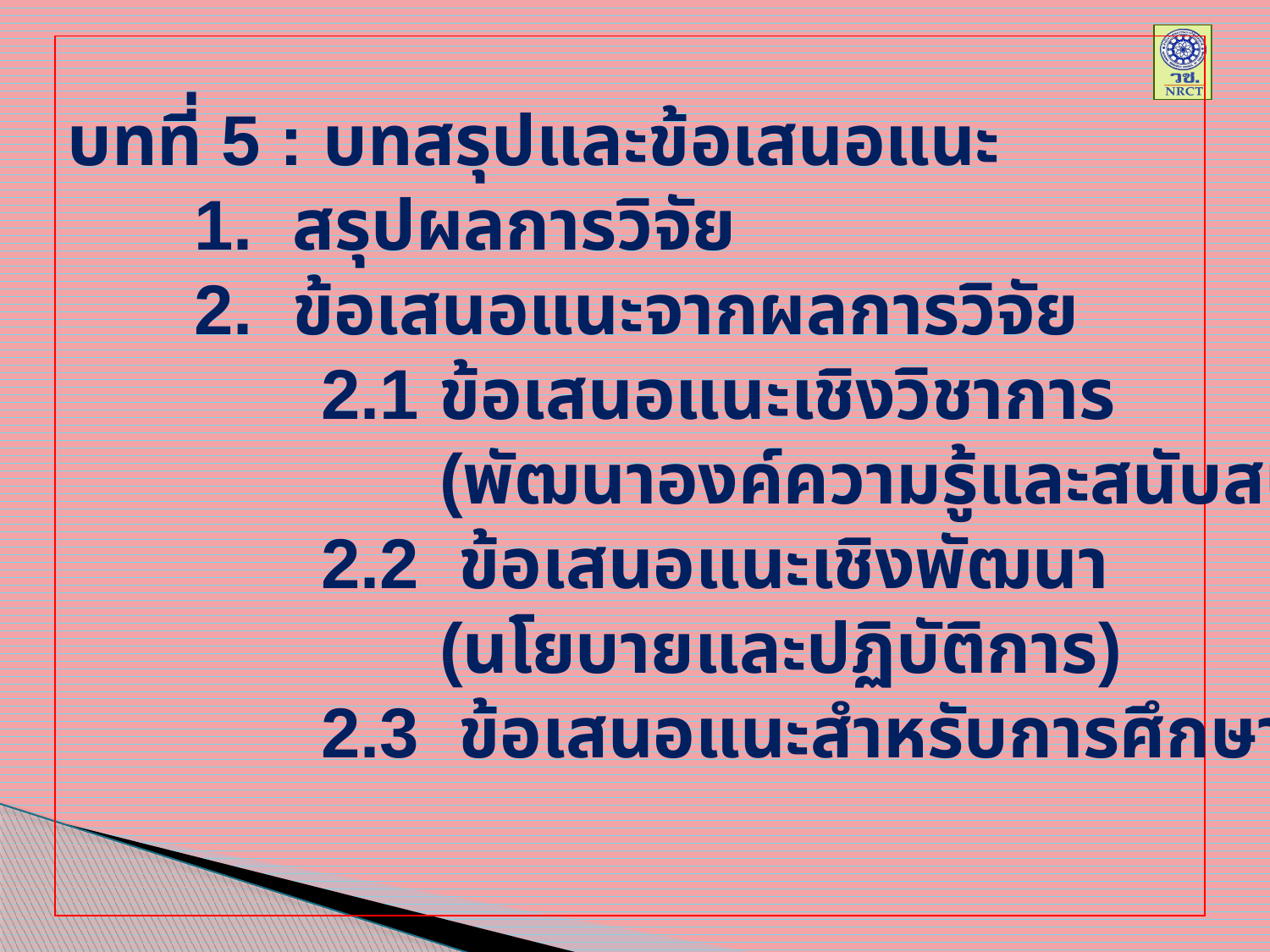

บทที่ 5 : บทสรุปและข้อเสนอแนะ				100
	1.  สรุปผลการวิจัย					100
	2.  ข้อเสนอแนะจากผลการวิจัย			107
		2.1 ข้อเสนอแนะเชิงวิชาการ		107
		      (พัฒนาองค์ความรู้และสนับสนุนทฤษฎี)
		2.2  ข้อเสนอแนะเชิงพัฒนา
		      (นโยบายและปฏิบัติการ)
		2.3  ข้อเสนอแนะสำหรับการศึกษาครั้งต่อไป